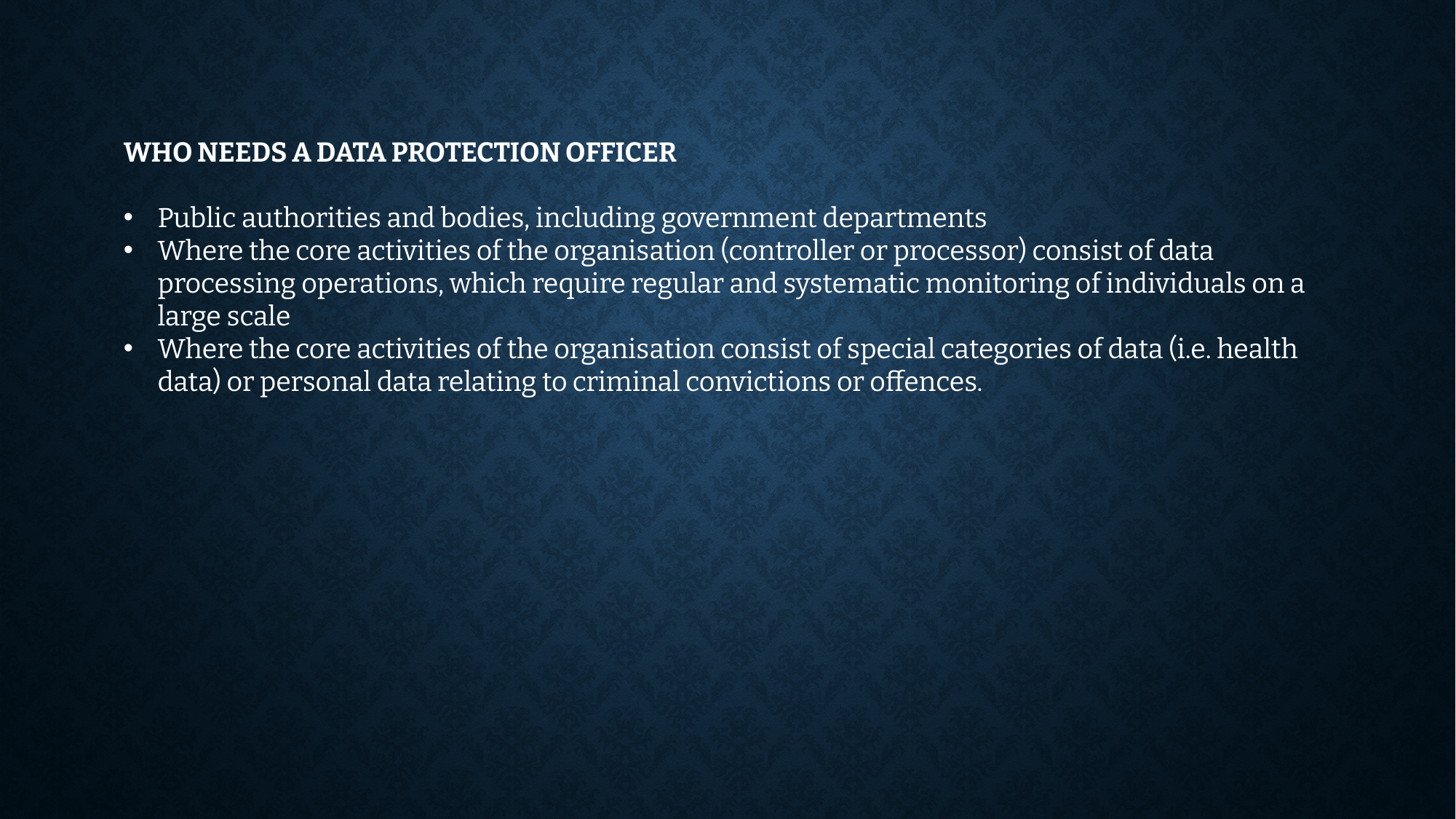

WHO NEEDS A DATA PROTECTION OFFICER

Public authorities and bodies, including government departments
Where the core activities of the organisation (controller or processor) consist of data processing operations, which require regular and systematic monitoring of individuals on a large scale
Where the core activities of the organisation consist of special categories of data (i.e. health data) or personal data relating to criminal convictions or offences.